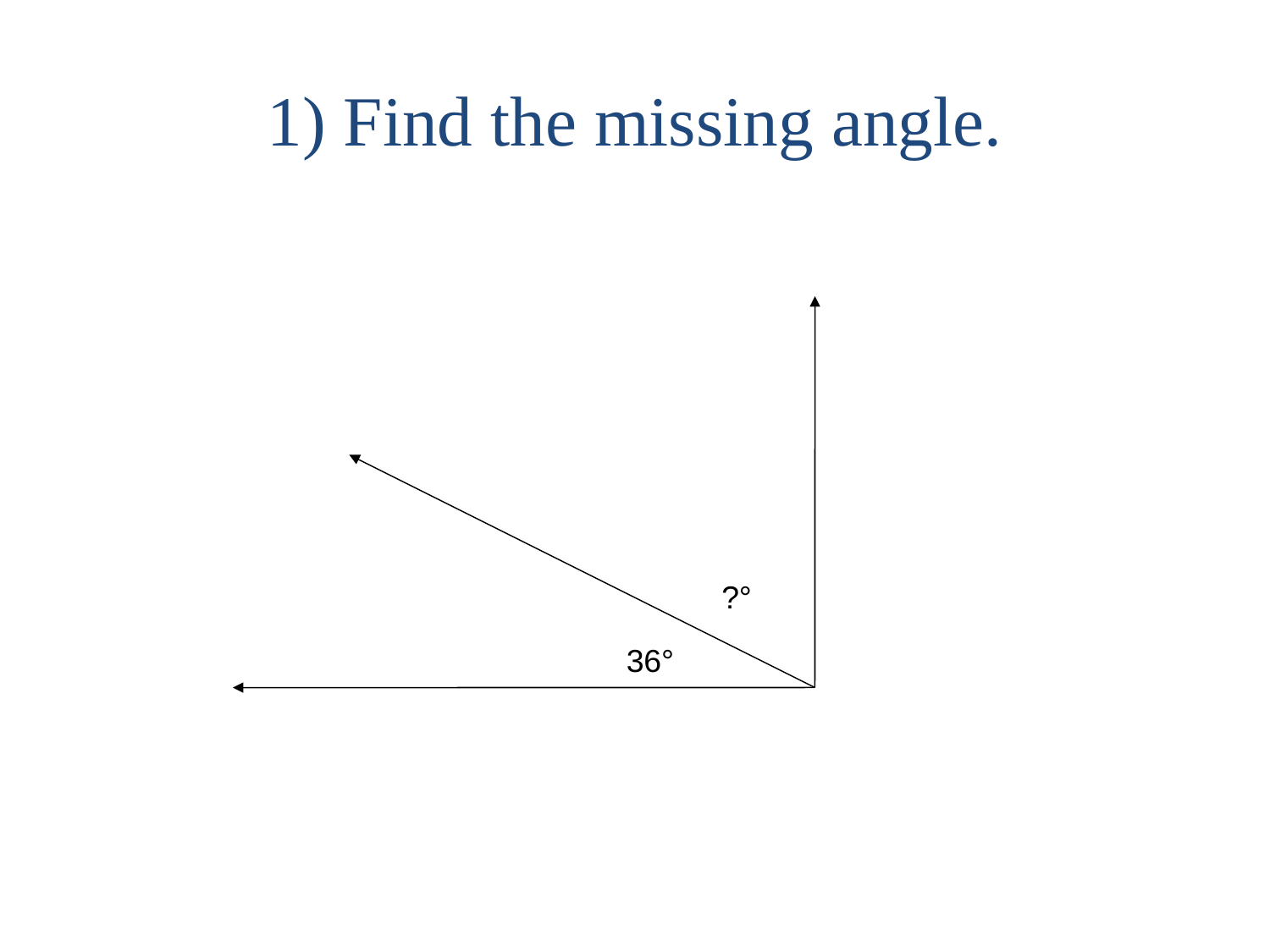

1) Find the missing angle.

?°
36°